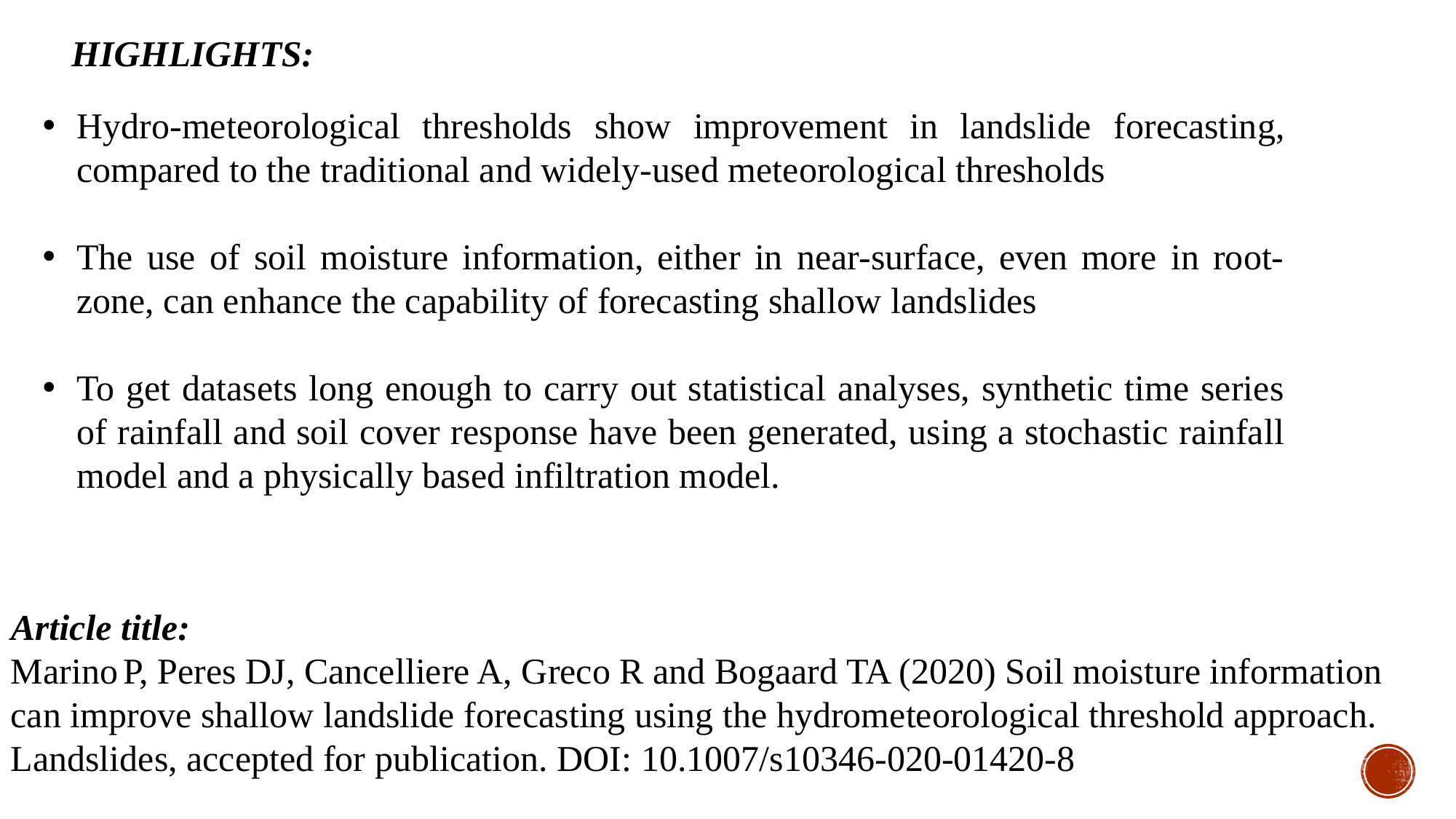

HIGHLIGHTS:
Hydro-meteorological thresholds show improvement in landslide forecasting, compared to the traditional and widely-used meteorological thresholds

The use of soil moisture information, either in near-surface, even more in root-zone, can enhance the capability of forecasting shallow landslides

To get datasets long enough to carry out statistical analyses, synthetic time series of rainfall and soil cover response have been generated, using a stochastic rainfall model and a physically based infiltration model.

Article title:
Marino P, Peres DJ, Cancelliere A, Greco R and Bogaard TA (2020) Soil moisture information can improve shallow landslide forecasting using the hydrometeorological threshold approach. Landslides, accepted for publication. DOI: 10.1007/s10346-020-01420-8